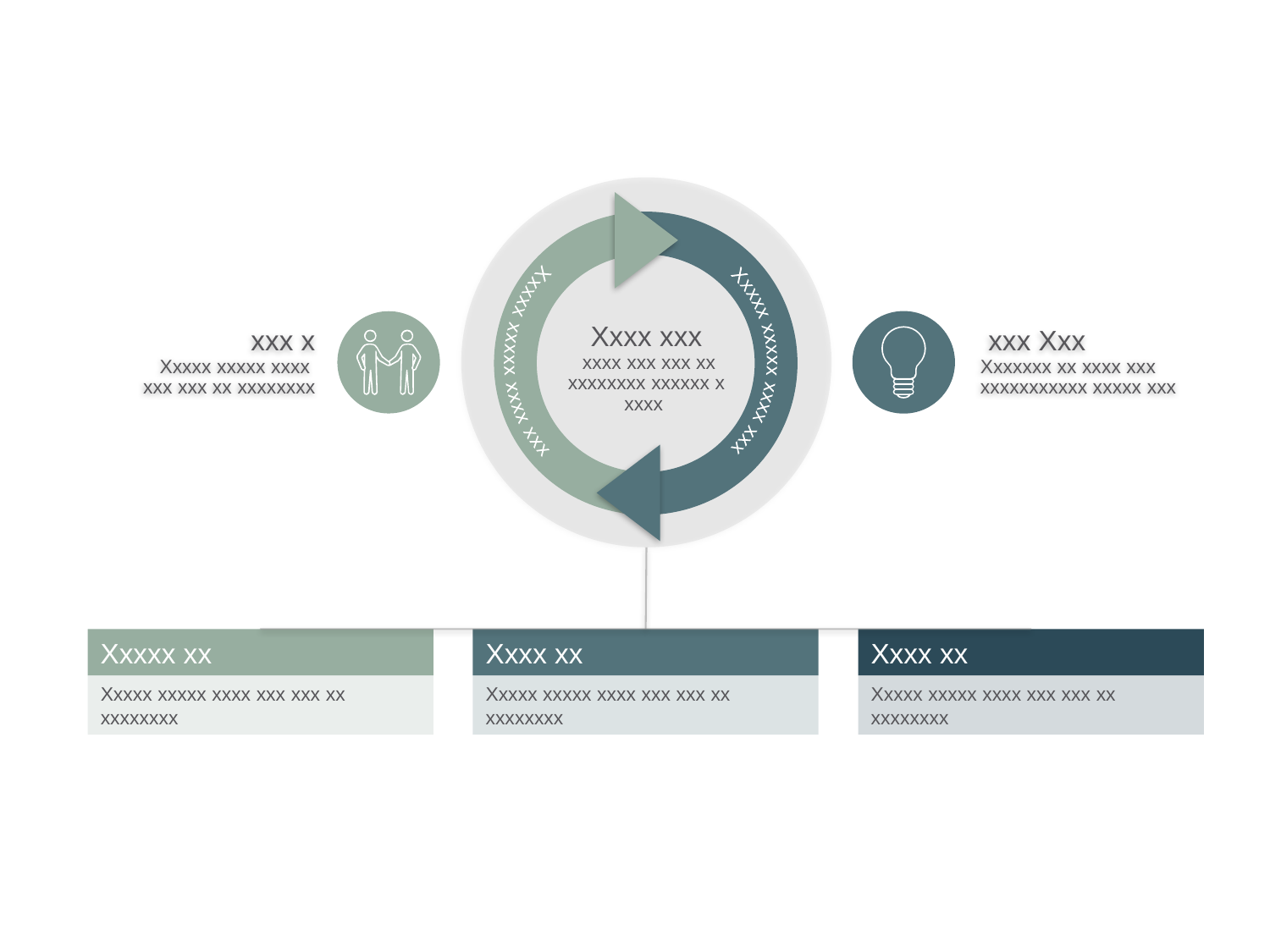

Xxxxx xxxxx xxxx xxx

Xxxxx xxxxx xxxx xxx

Xxxx xxx
 xxxx xxx xxx xx xxxxxxxx xxxxxx x xxxx
 xxx Xxx
Xxxxxxx xx xxxx xxx xxxxxxxxxxx xxxxx xxx
 xxx x
Xxxxx xxxxx xxxx
xxx xxx xx xxxxxxxx
Xxxx xx
Xxxxx xx
Xxxx xx
Xxxxx xxxxx xxxx xxx xxx xx xxxxxxxx
Xxxxx xxxxx xxxx xxx xxx xx xxxxxxxx
Xxxxx xxxxx xxxx xxx xxx xx xxxxxxxx